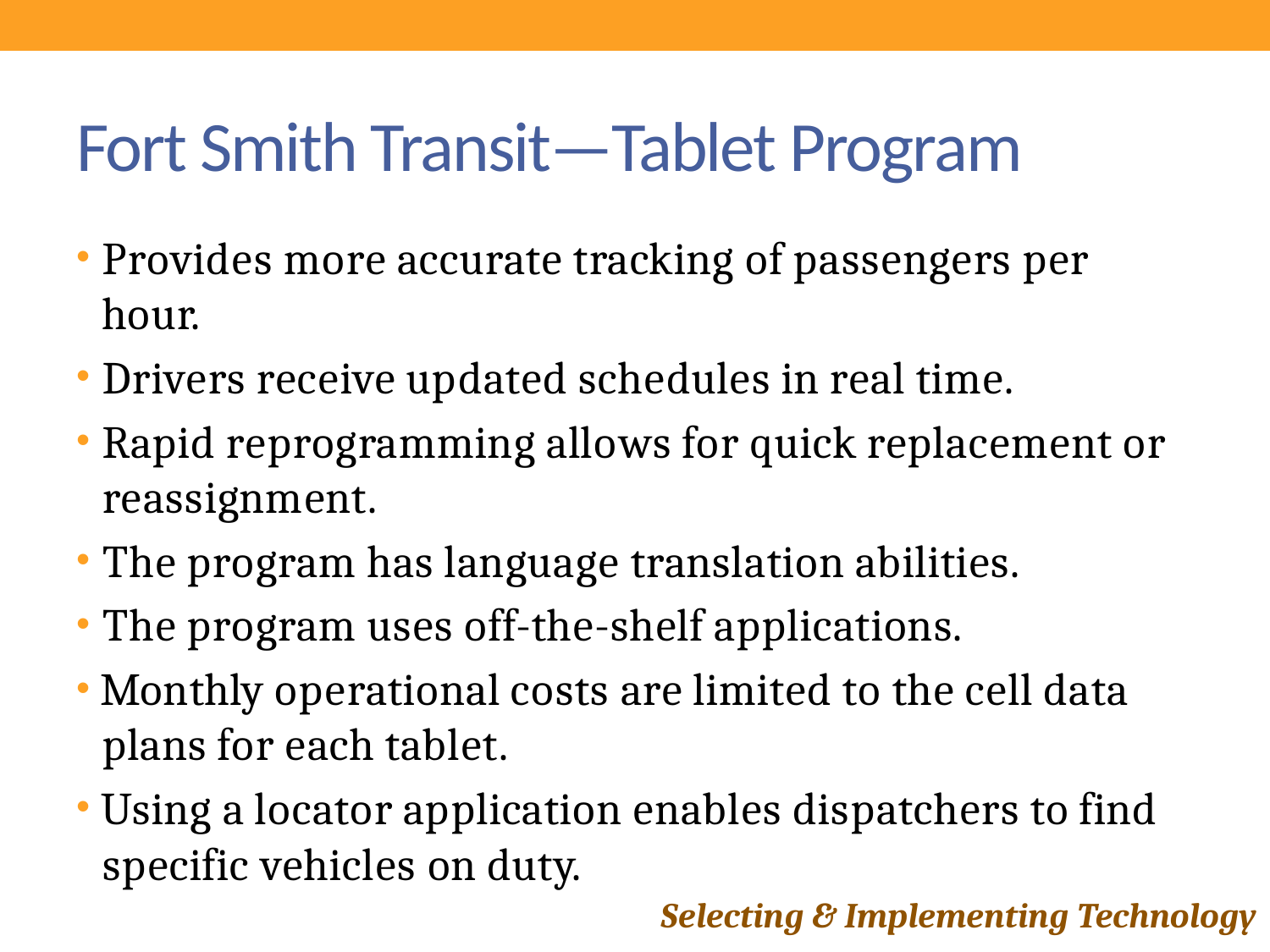

# Fort Smith Transit—Tablet Program
Provides more accurate tracking of passengers per hour.
Drivers receive updated schedules in real time.
Rapid reprogramming allows for quick replacement or reassignment.
The program has language translation abilities.
The program uses off-the-shelf applications.
Monthly operational costs are limited to the cell data plans for each tablet.
Using a locator application enables dispatchers to find specific vehicles on duty.

Selecting & Implementing Technology